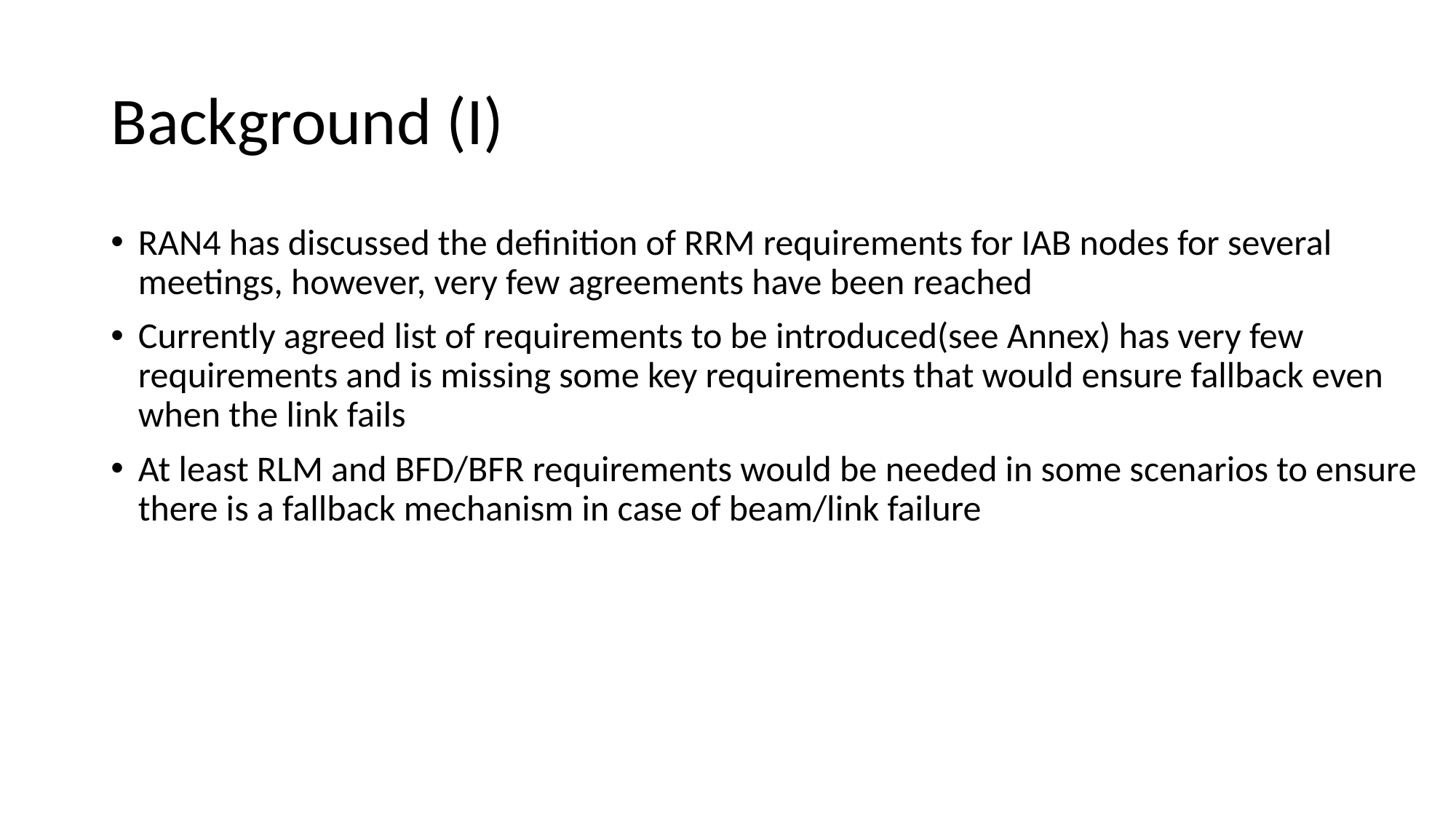

# Background (I)
RAN4 has discussed the definition of RRM requirements for IAB nodes for several meetings, however, very few agreements have been reached
Currently agreed list of requirements to be introduced(see Annex) has very few requirements and is missing some key requirements that would ensure fallback even when the link fails
At least RLM and BFD/BFR requirements would be needed in some scenarios to ensure there is a fallback mechanism in case of beam/link failure